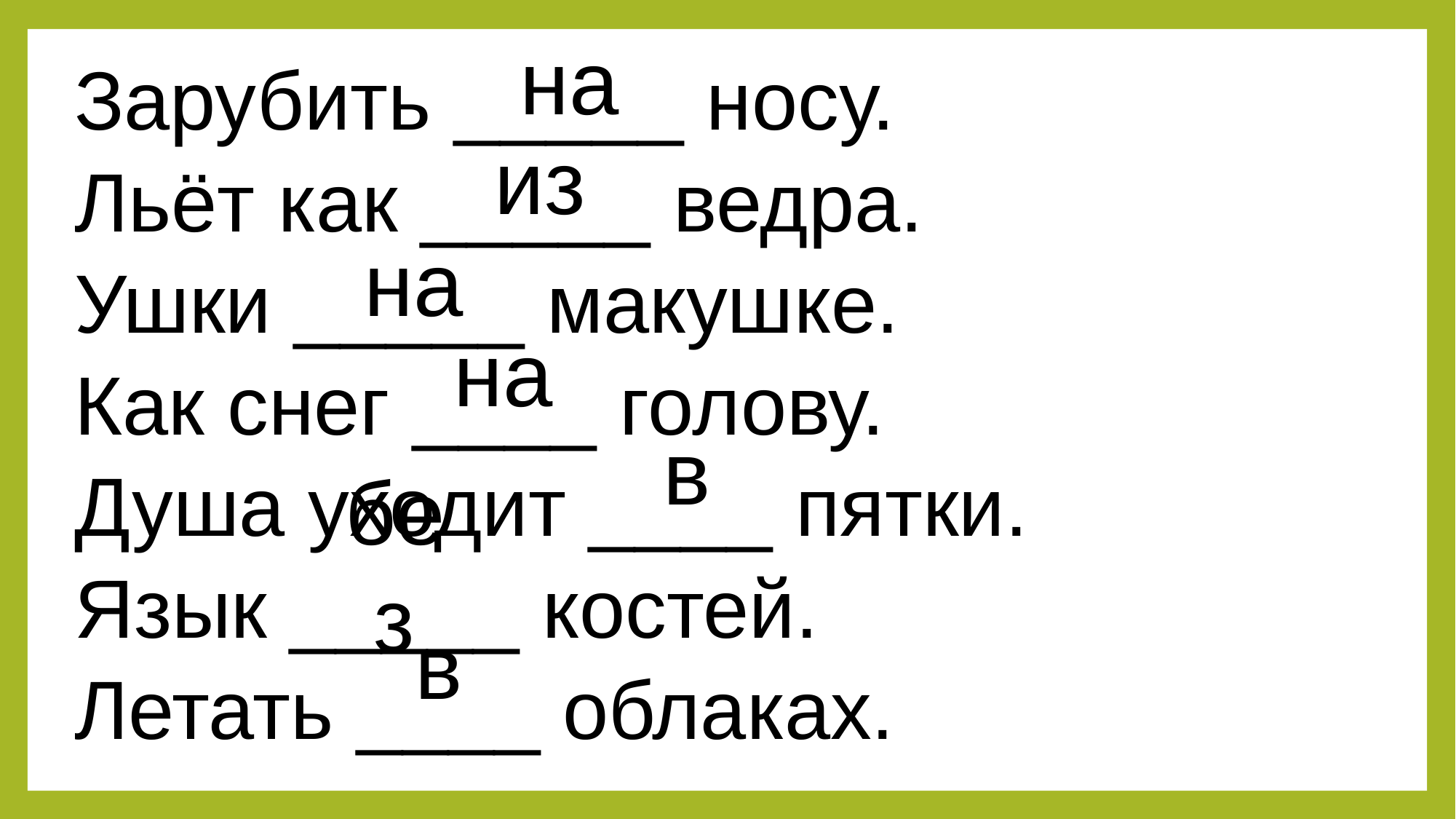

на
Зарубить _____ носу.
Льёт как _____ ведра.
Ушки _____ макушке.
Как снег ____ голову.
Душа уходит ____ пятки.
Язык _____ костей.
Летать ____ облаках.

из
на
на
в
без
в